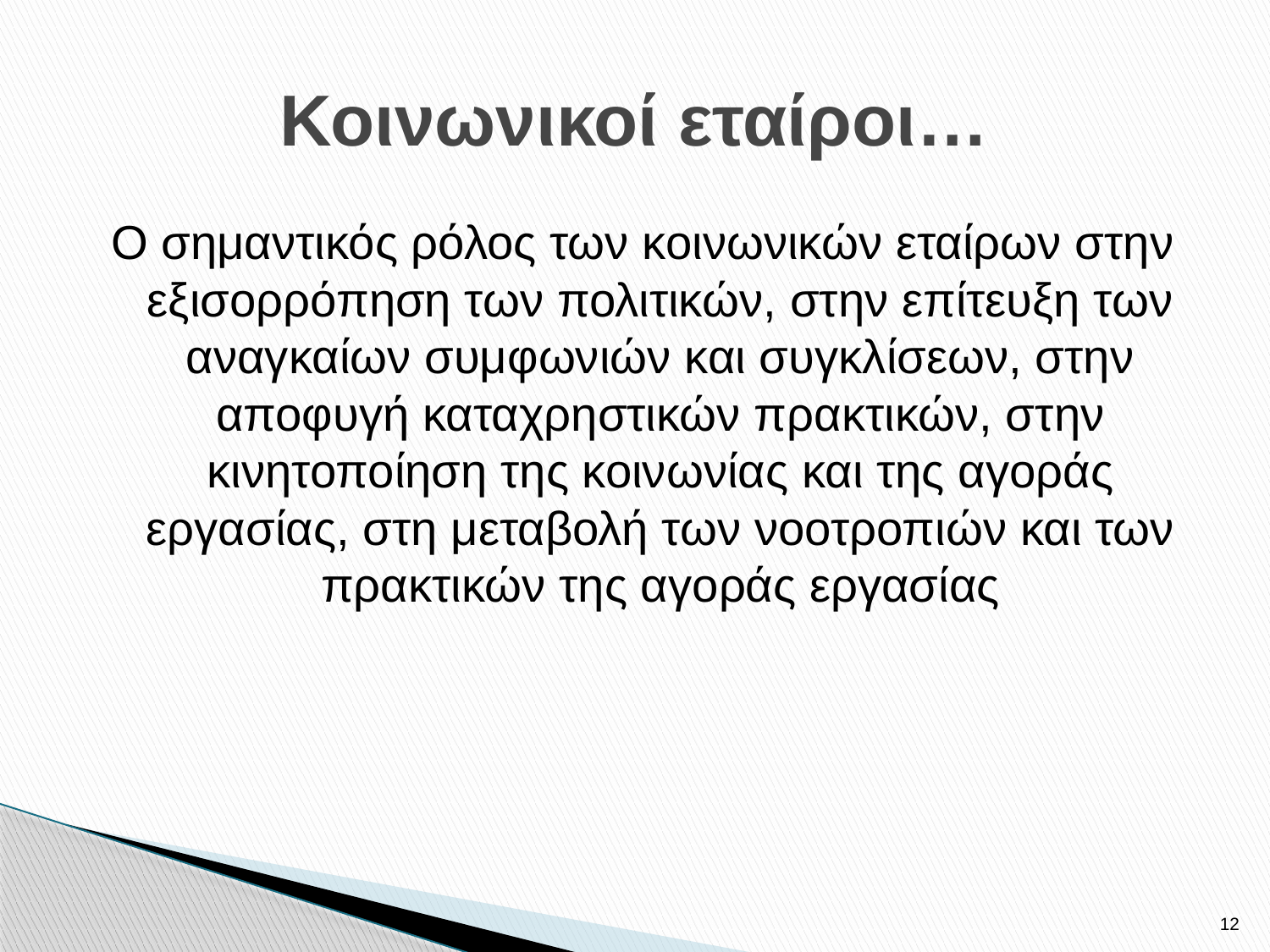

# Κοινωνικοί εταίροι…
Ο σημαντικός ρόλος των κοινωνικών εταίρων στην εξισορρόπηση των πολιτικών, στην επίτευξη των αναγκαίων συμφωνιών και συγκλίσεων, στην αποφυγή καταχρηστικών πρακτικών, στην κινητοποίηση της κοινωνίας και της αγοράς εργασίας, στη μεταβολή των νοοτροπιών και των πρακτικών της αγοράς εργασίας

12